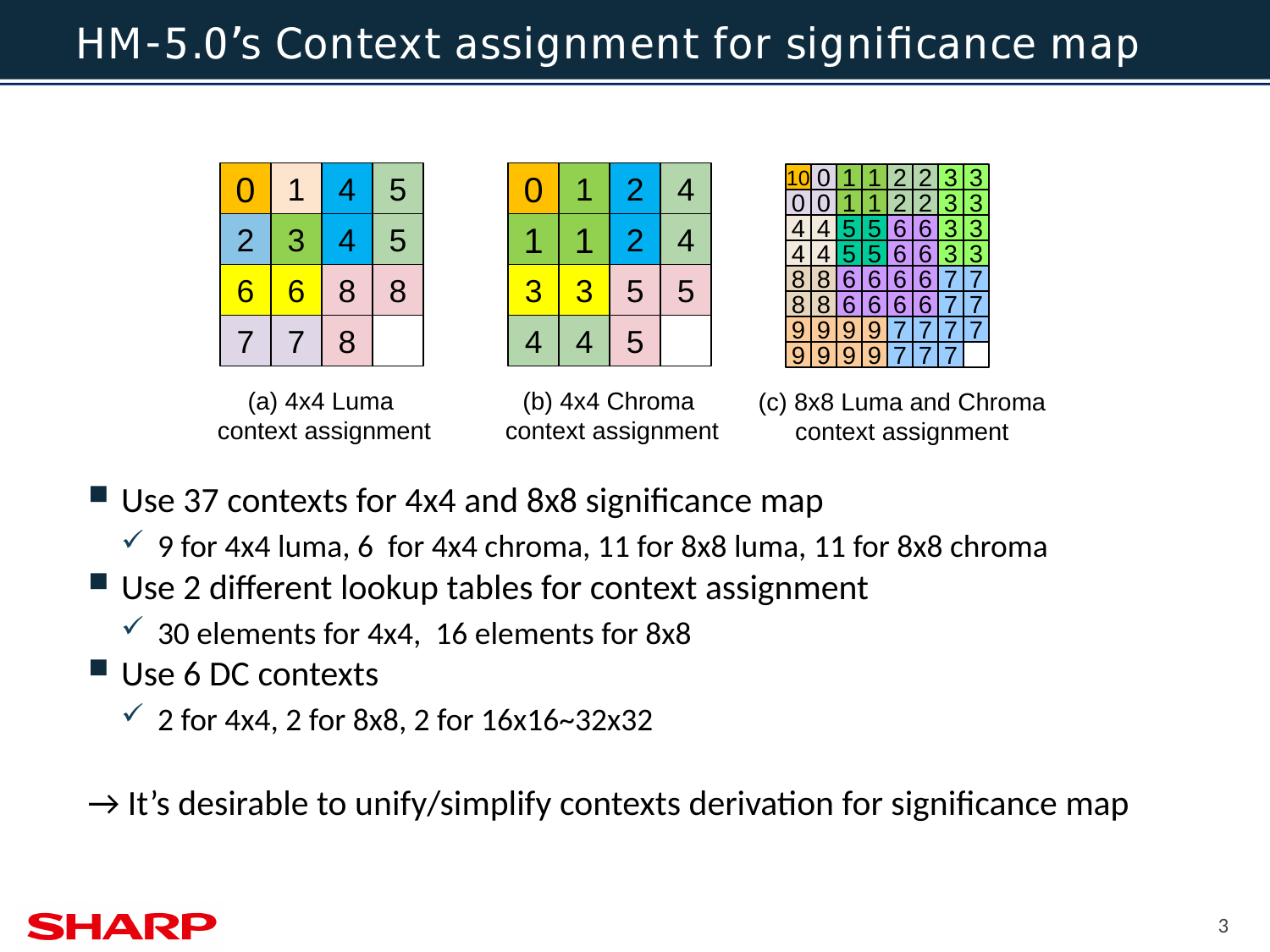

# HM-5.0’s Context assignment for significance map

Use 37 contexts for 4x4 and 8x8 significance map
9 for 4x4 luma, 6  for 4x4 chroma, 11 for 8x8 luma, 11 for 8x8 chroma
Use 2 different lookup tables for context assignment
30 elements for 4x4,  16 elements for 8x8
Use 6 DC contexts
2 for 4x4, 2 for 8x8, 2 for 16x16~32x32

→ It’s desirable to unify/simplify contexts derivation for significance map
0
1
4
5
2
3
4
5
6
6
8
8
7
7
8

(a) 4x4 Luma
context assignment
0
1
2
4
1
1
2
4
3
3
5
5
4
4
5

(b) 4x4 Chroma
context assignment
10
0
1
1
2
2
3
3
0
0
1
1
2
2
3
3
4
4
5
5
6
6
3
3
4
4
5
5
6
6
3
3
8
8
6
6
6
6
7
7
8
8
6
6
6
6
7
7
9
9
9
9
7
7
7
7
9
9
9
9
7
7
7

(c) 8x8 Luma and Chroma
context assignment
3